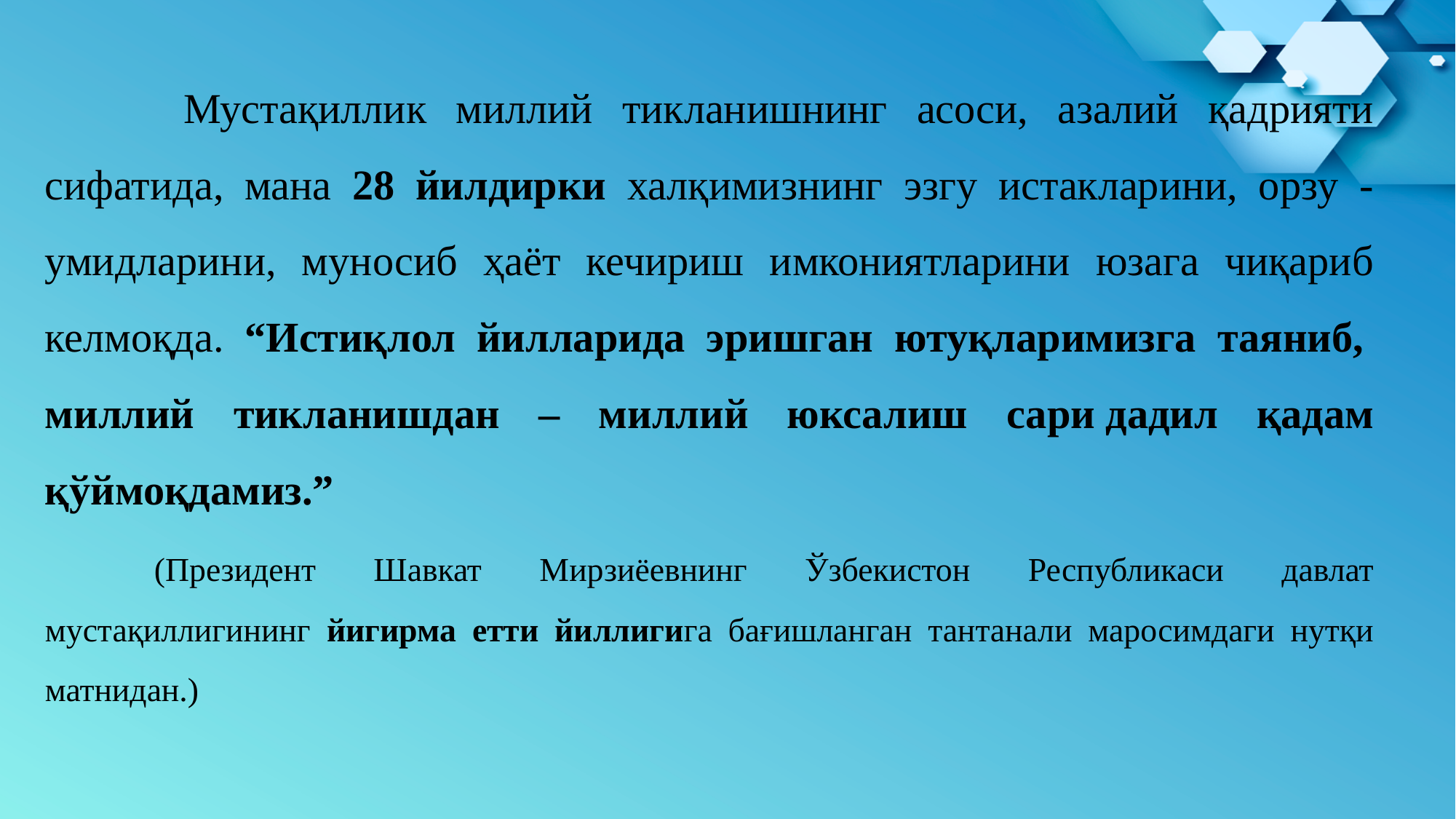

Мустақиллик миллий тикланишнинг асоси, азалий қадрияти сифатида, мана 28 йилдирки халқимизнинг эзгу истакларини, орзу - умидларини, муносиб ҳаёт кечириш имкониятларини юзага чиқариб келмоқда. “Истиқлол йилларида эришган ютуқларимизга таяниб,  миллий тикланишдан – миллий юксалиш сари дадил қадам қўймоқдамиз.”
	(Президент Шавкат Мирзиёевнинг Ўзбекистон Республикаси давлат мустақиллигининг йигирма етти йиллигига бағишланган тантанали маросимдаги нутқи матнидан.)